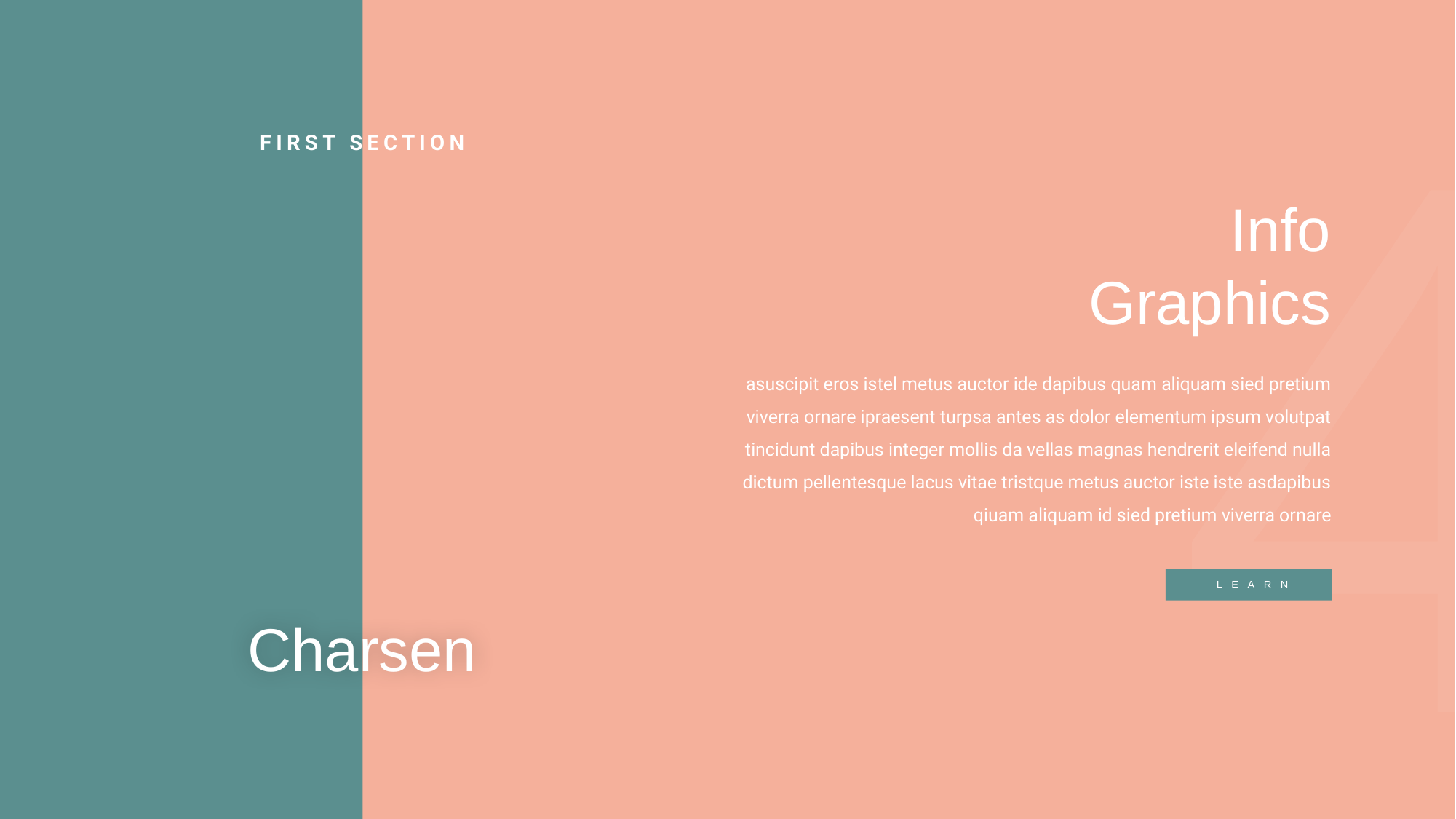

4
FIRST SECTION

Info
Graphics
asuscipit eros istel metus auctor ide dapibus quam aliquam sied pretium viverra ornare ipraesent turpsa antes as dolor elementum ipsum volutpat tincidunt dapibus integer mollis da vellas magnas hendrerit eleifend nulla dictum pellentesque lacus vitae tristque metus auctor iste iste asdapibus qiuam aliquam id sied pretium viverra ornare

LEARN
Charsen